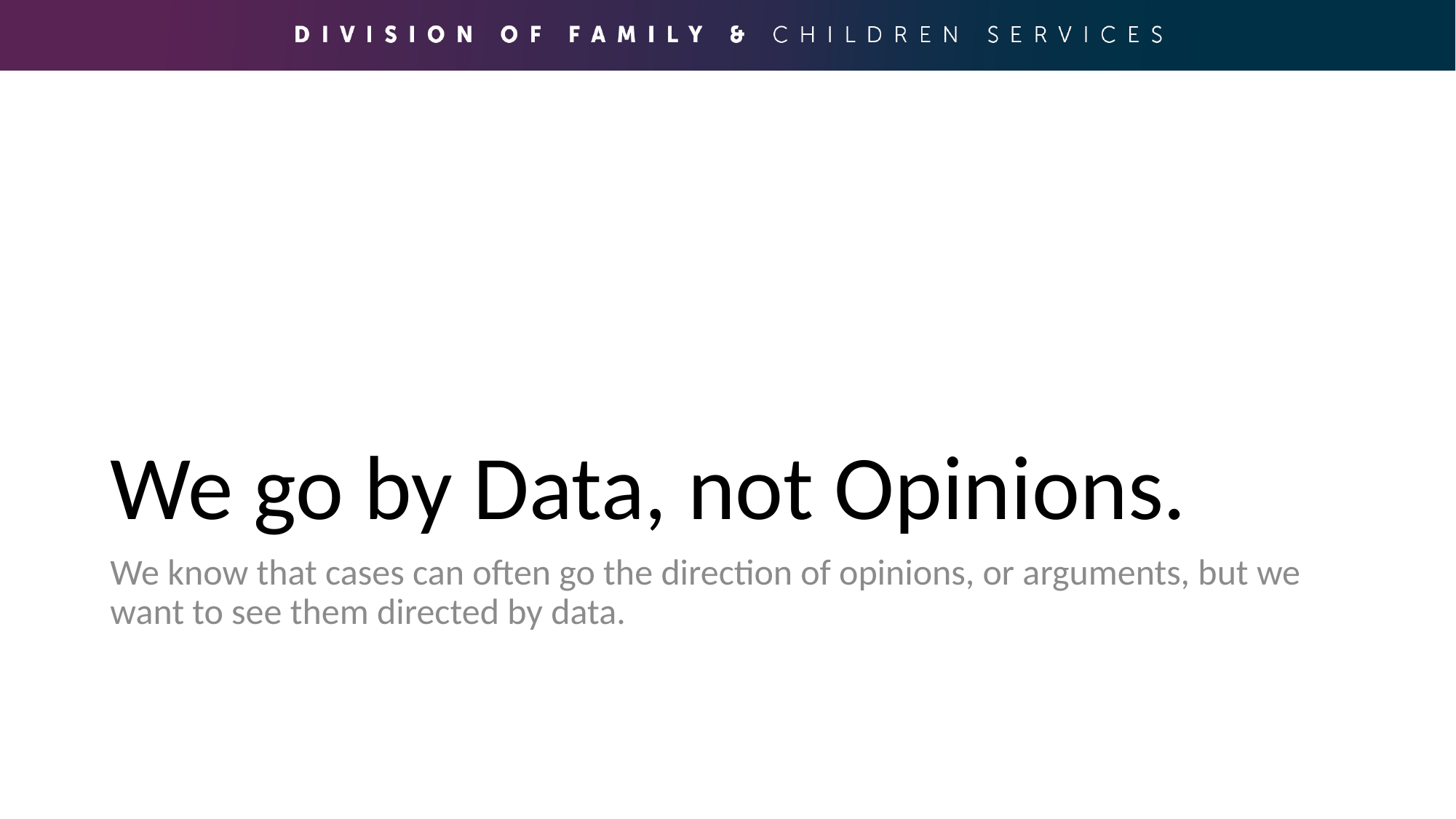

# We go by Data, not Opinions.
We know that cases can often go the direction of opinions, or arguments, but we want to see them directed by data.